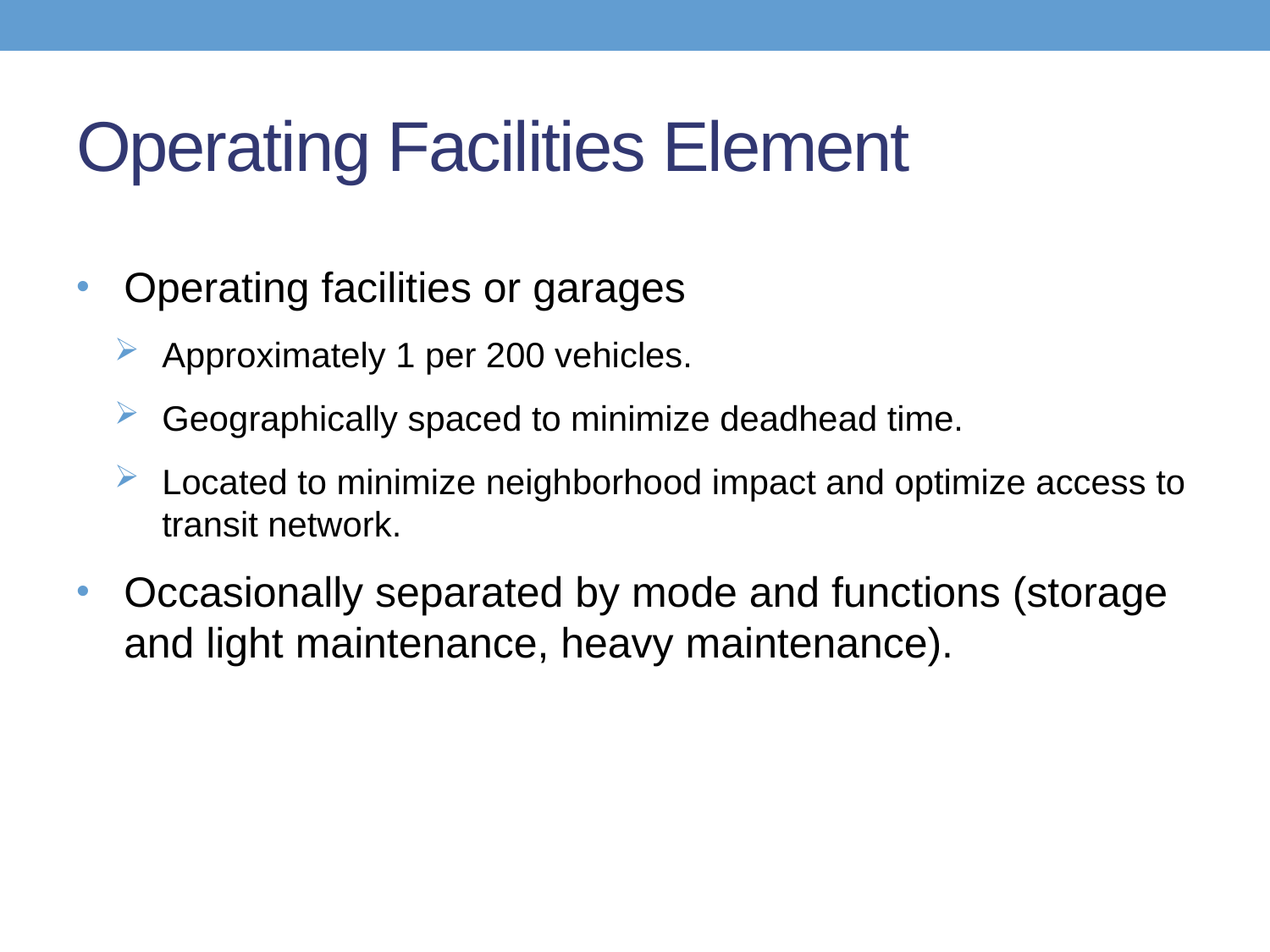

# Operating Facilities Element
Operating facilities or garages
Approximately 1 per 200 vehicles.
Geographically spaced to minimize deadhead time.
Located to minimize neighborhood impact and optimize access to transit network.
Occasionally separated by mode and functions (storage and light maintenance, heavy maintenance).